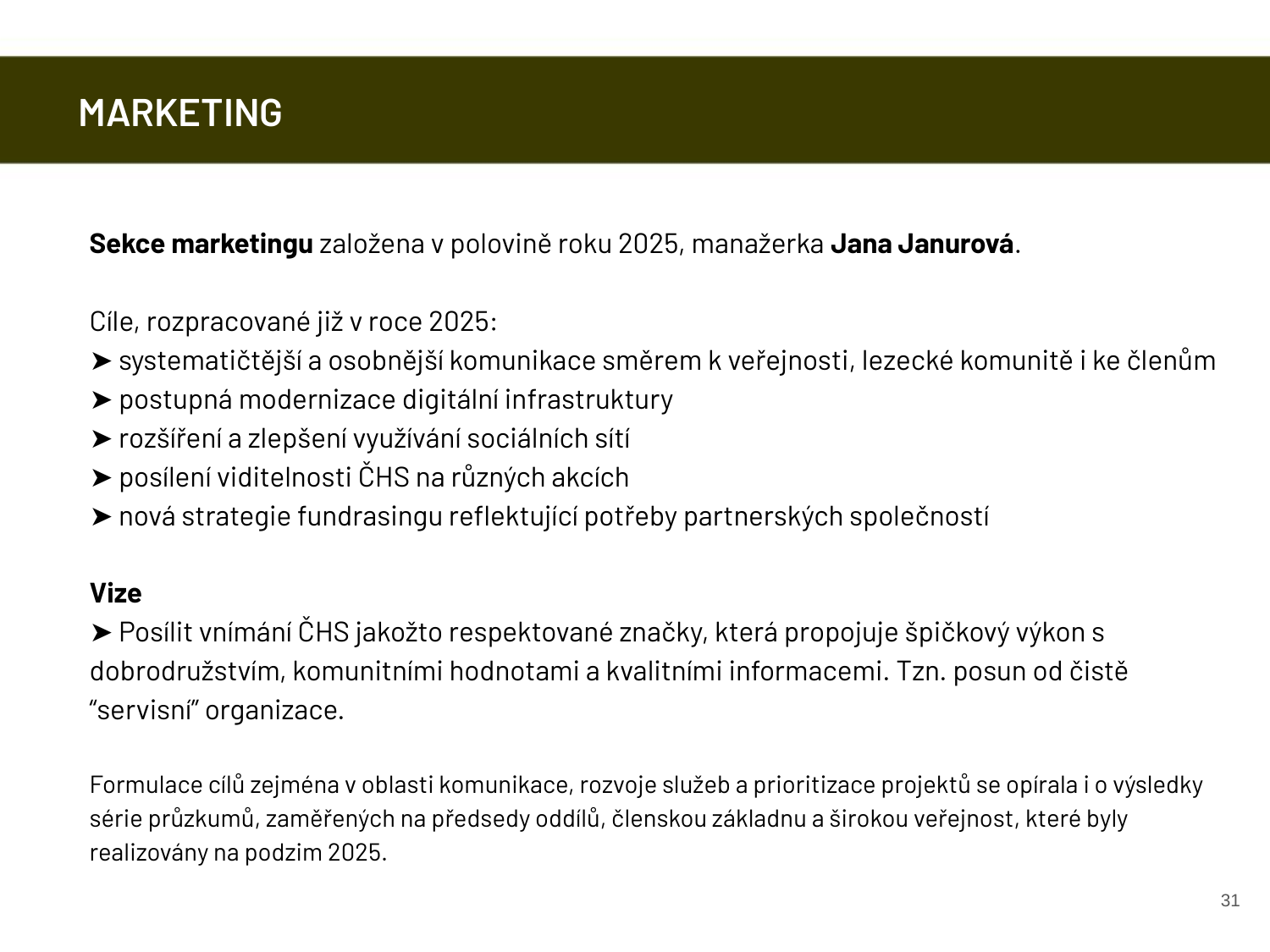

MARKETING
Sekce marketingu založena v polovině roku 2025, manažerka Jana Janurová.

Cíle, rozpracované již v roce 2025:
➤ systematičtější a osobnější komunikace směrem k veřejnosti, lezecké komunitě i ke členům
➤ postupná modernizace digitální infrastruktury
➤ rozšíření a zlepšení využívání sociálních sítí
➤ posílení viditelnosti ČHS na různých akcích
➤ nová strategie fundrasingu reflektující potřeby partnerských společností

Vize
➤ Posílit vnímání ČHS jakožto respektované značky, která propojuje špičkový výkon s dobrodružstvím, komunitními hodnotami a kvalitními informacemi. Tzn. posun od čistě “servisní” organizace.

Formulace cílů zejména v oblasti komunikace, rozvoje služeb a prioritizace projektů se opírala i o výsledky série průzkumů, zaměřených na předsedy oddílů, členskou základnu a širokou veřejnost, které byly realizovány na podzim 2025.
31